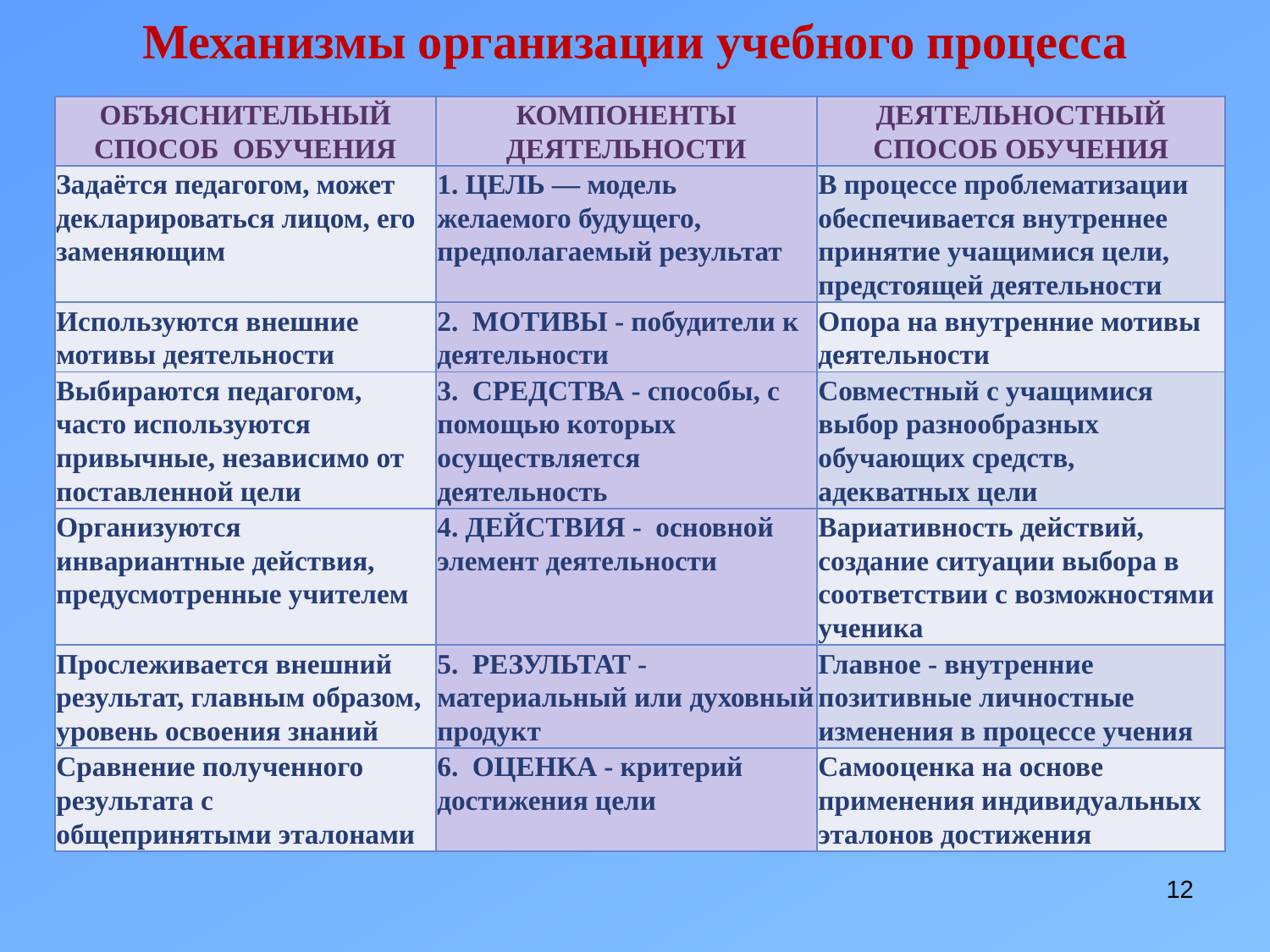

Механизмы организации учебного процесса
| ОБЪЯСНИТЕЛЬНЫЙ СПОСОБ ОБУЧЕНИЯ | КОМПОНЕНТЫ ДЕЯТЕЛЬНОСТИ | ДЕЯТЕЛЬНОСТНЫЙ СПОСОБ ОБУЧЕНИЯ |
| --- | --- | --- |
| Задаётся педагогом, может декларироваться лицом, его заменяющим | 1. ЦЕЛЬ — модель желаемого будущего, предполагаемый результат | В процессе проблематизации обеспечивается внутреннее принятие учащимися цели, предстоящей деятельности |
| Используются внешние мотивы деятельности | 2.  МОТИВЫ - побудители к деятельности | Опора на внутренние мотивы деятельности |
| Выбираются педагогом,  часто используются привычные, независимо от поставленной цели | 3.  СРЕДСТВА - способы, с помощью которых осуществляется деятельность | Совместный с учащимися выбор разнообразных обучающих средств, адекватных цели |
| Организуются инвариантные действия, предусмотренные учителем | 4. ДЕЙСТВИЯ -  основной элемент деятельности | Вариативность действий, создание ситуации выбора в соответствии с возможностями ученика |
| Прослеживается внешний результат, главным образом, уровень освоения знаний | 5.  РЕЗУЛЬТАТ - материальный или духовный продукт | Главное - внутренние позитивные личностные изменения в процессе учения |
| Сравнение полученного результата с общепринятыми эталонами | 6.  ОЦЕНКА - критерий достижения цели | Самооценка на основе применения индивидуальных эталонов достижения |
12